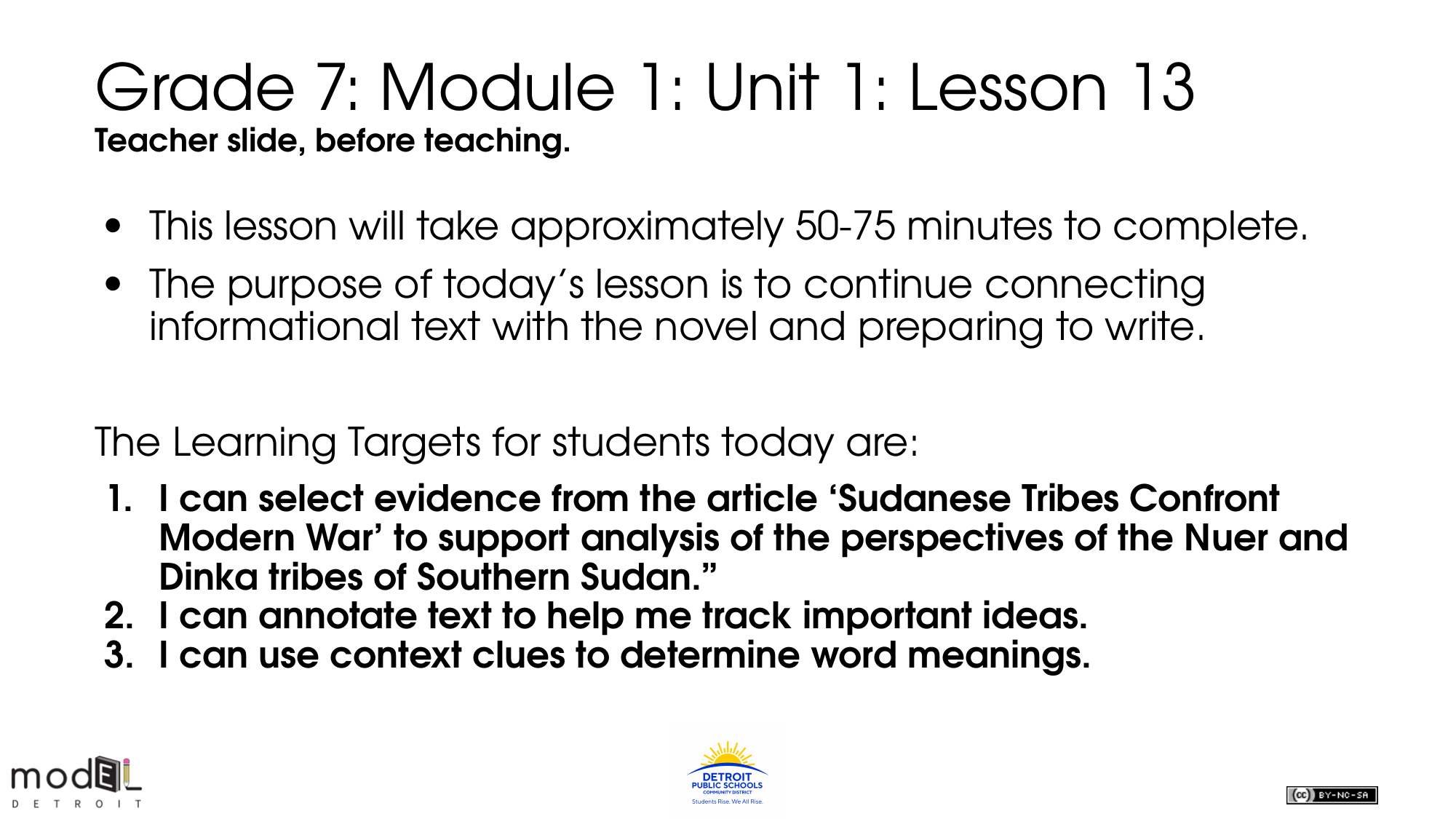

# Grade 7: Module 1: Unit 1: Lesson 13
Teacher slide, before teaching.
This lesson will take approximately 50-75 minutes to complete.
The purpose of today’s lesson is to continue connecting informational text with the novel and preparing to write.

The Learning Targets for students today are:
I can select evidence from the article ‘Sudanese Tribes Confront Modern War’ to support analysis of the perspectives of the Nuer and Dinka tribes of Southern Sudan.”
I can annotate text to help me track important ideas.
I can use context clues to determine word meanings.